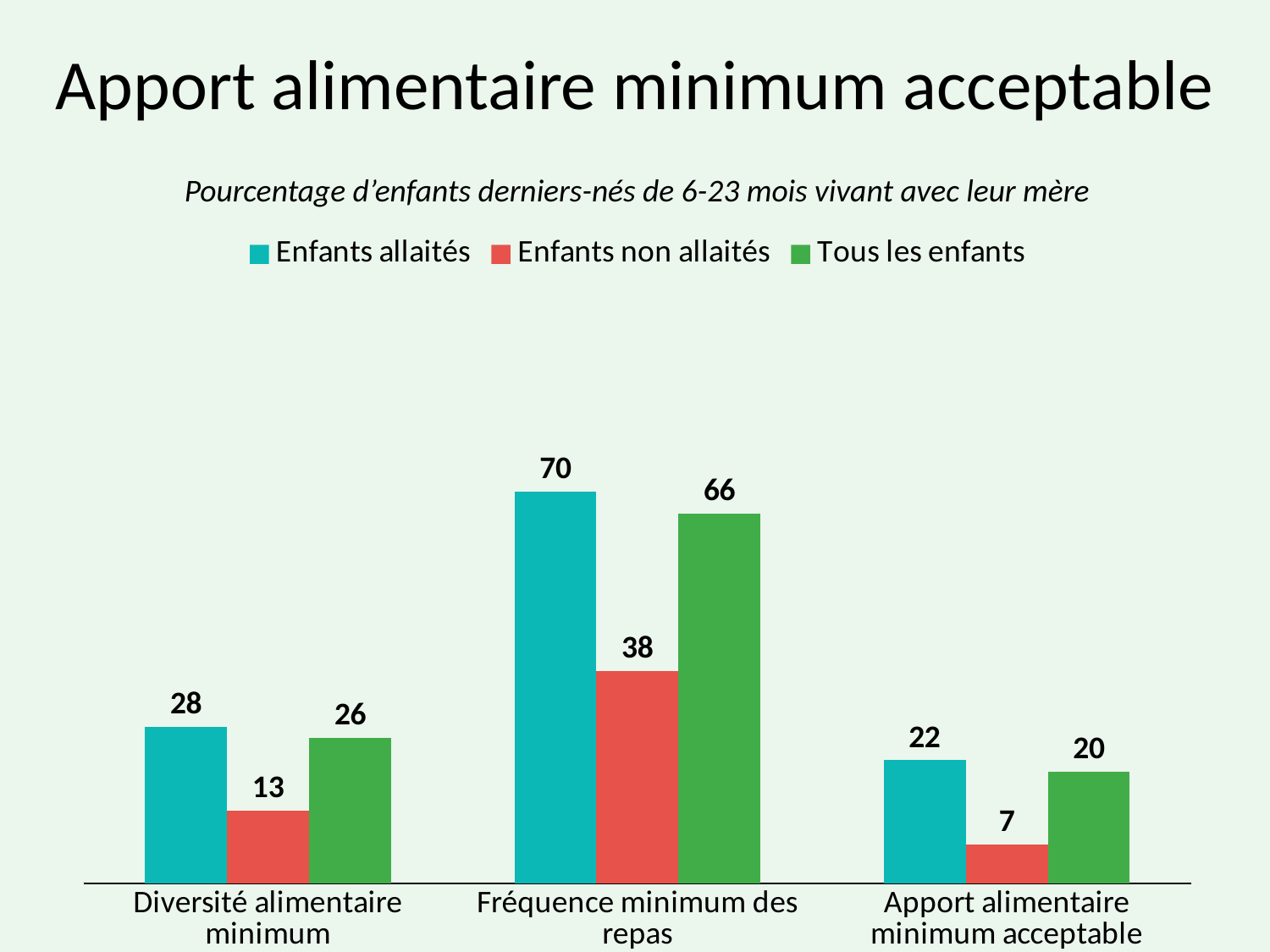

# Apport alimentaire minimum acceptable
Pourcentage d’enfants derniers-nés de 6-23 mois vivant avec leur mère

### Chart

| Category | Enfants allaités | Enfants non allaités | Tous les enfants |
|---|---|---|---|
| Diversité alimentaire minimum | 28.0 | 13.0 | 26.0 |
| Fréquence minimum des repas | 70.0 | 38.0 | 66.0 |
| Apport alimentaire minimum acceptable | 22.0 | 7.0 | 20.0 |